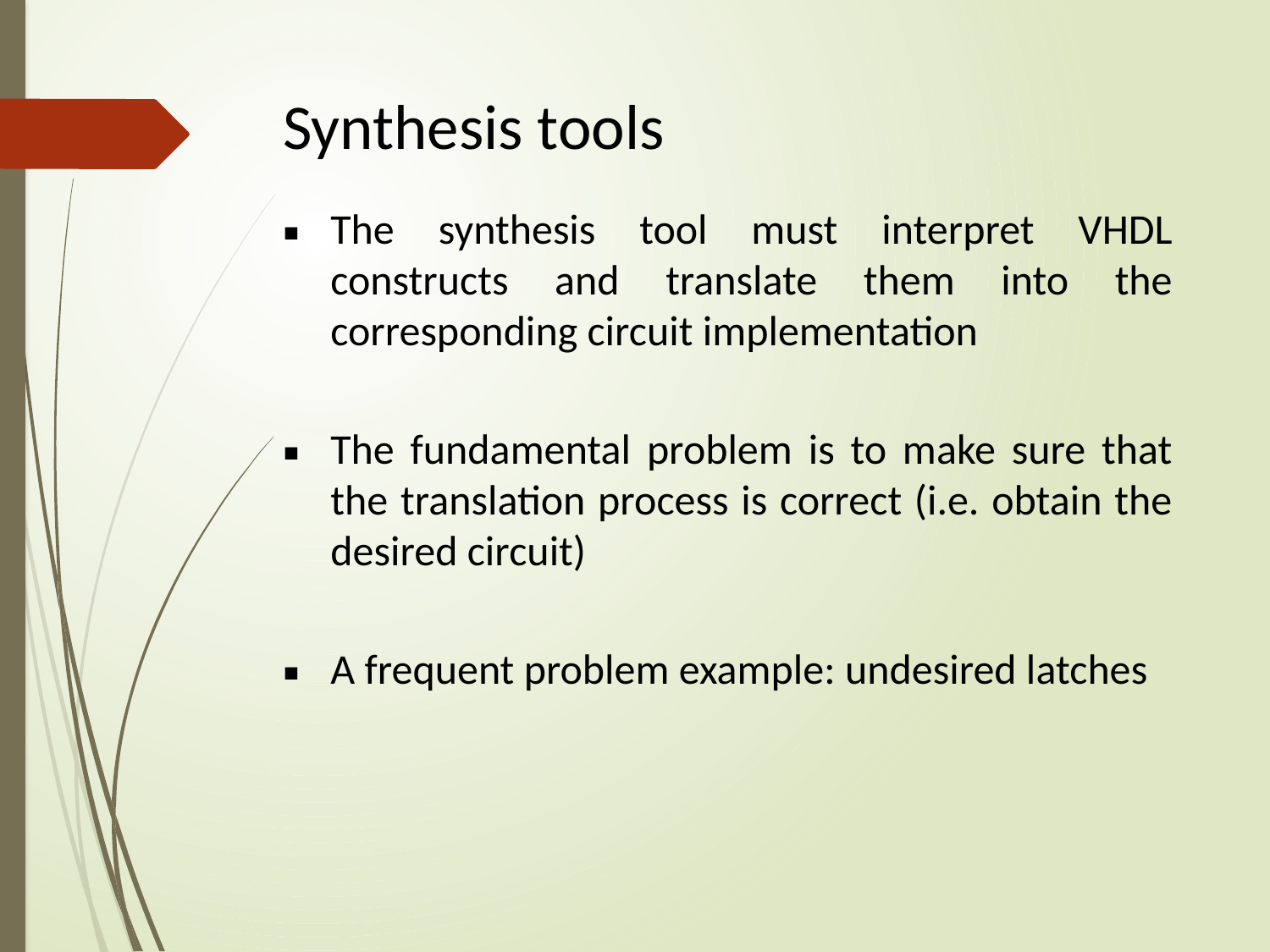

# Synthesis tools
The synthesis tool must interpret VHDL constructs and translate them into the corresponding circuit implementation

The fundamental problem is to make sure that the translation process is correct (i.e. obtain the desired circuit)

A frequent problem example: undesired latches